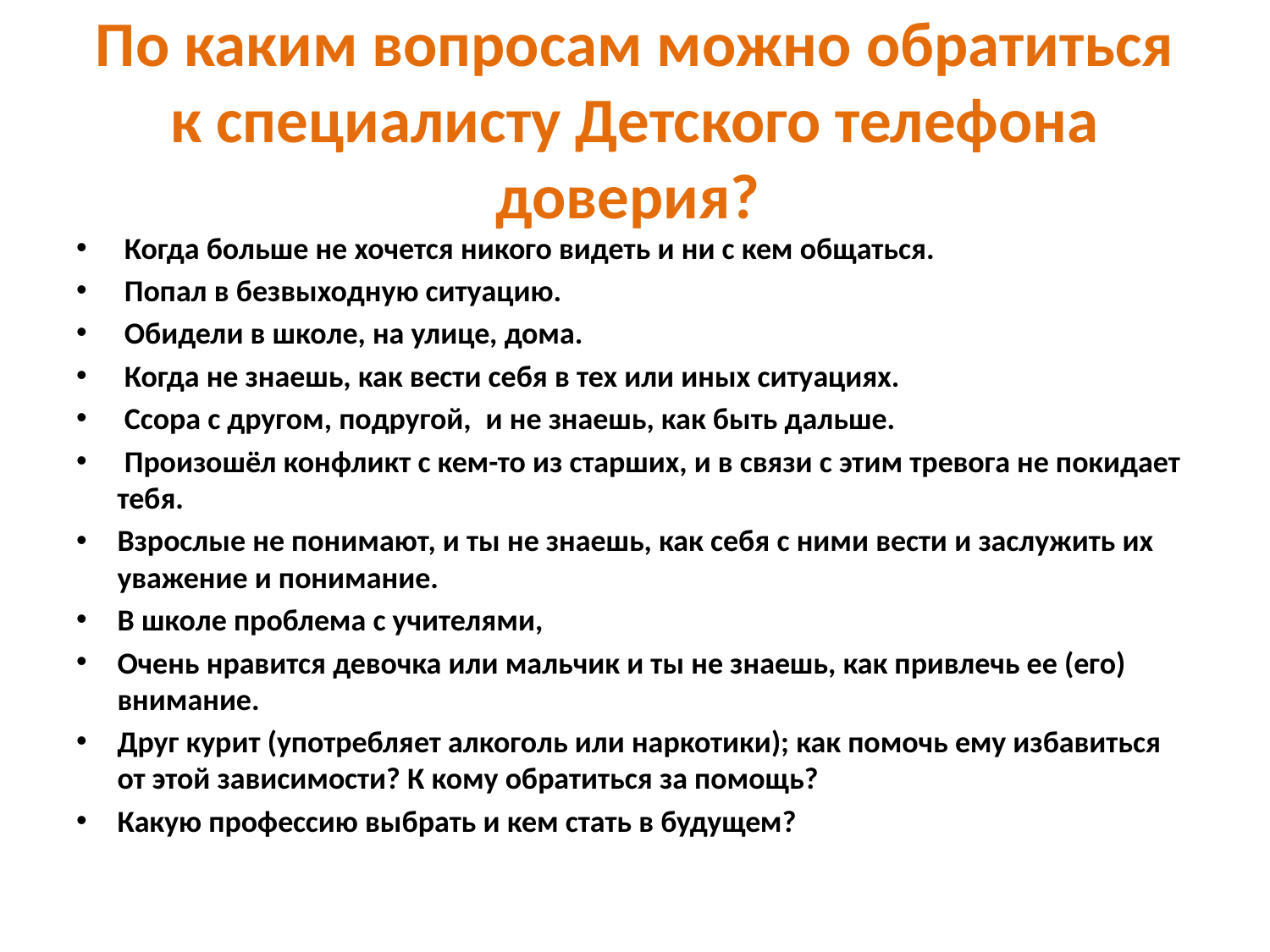

# Пo каким вопросам можно обратиться к специалисту Детского телефона доверия?
 Когда больше не хочется никого видеть и ни с кем общаться.
 Попал в безвыходную ситуацию.
 Обидели в школе, на улице, дома.
 Когда не знаешь, как вести себя в тех или иных ситуациях.
 Ссора с другом, подругой,  и не знаешь, как быть дальше.
 Произошёл конфликт с кем-то из старших, и в связи с этим тревога не покидает тебя.
Взрослые не понимают, и ты не знаешь, как себя с ними вести и заслужить их уважение и понимание.
В школе проблема с учителями,
Очень нравится девочка или мальчик и ты не знаешь, как привлечь ее (eгo) внимание.
Друг курит (употребляет алкоголь или наркотики); как помочь ему избавиться от этой зависимости? К кому обратиться за помощь?
Какую профессию выбрать и кем стать в будущем?